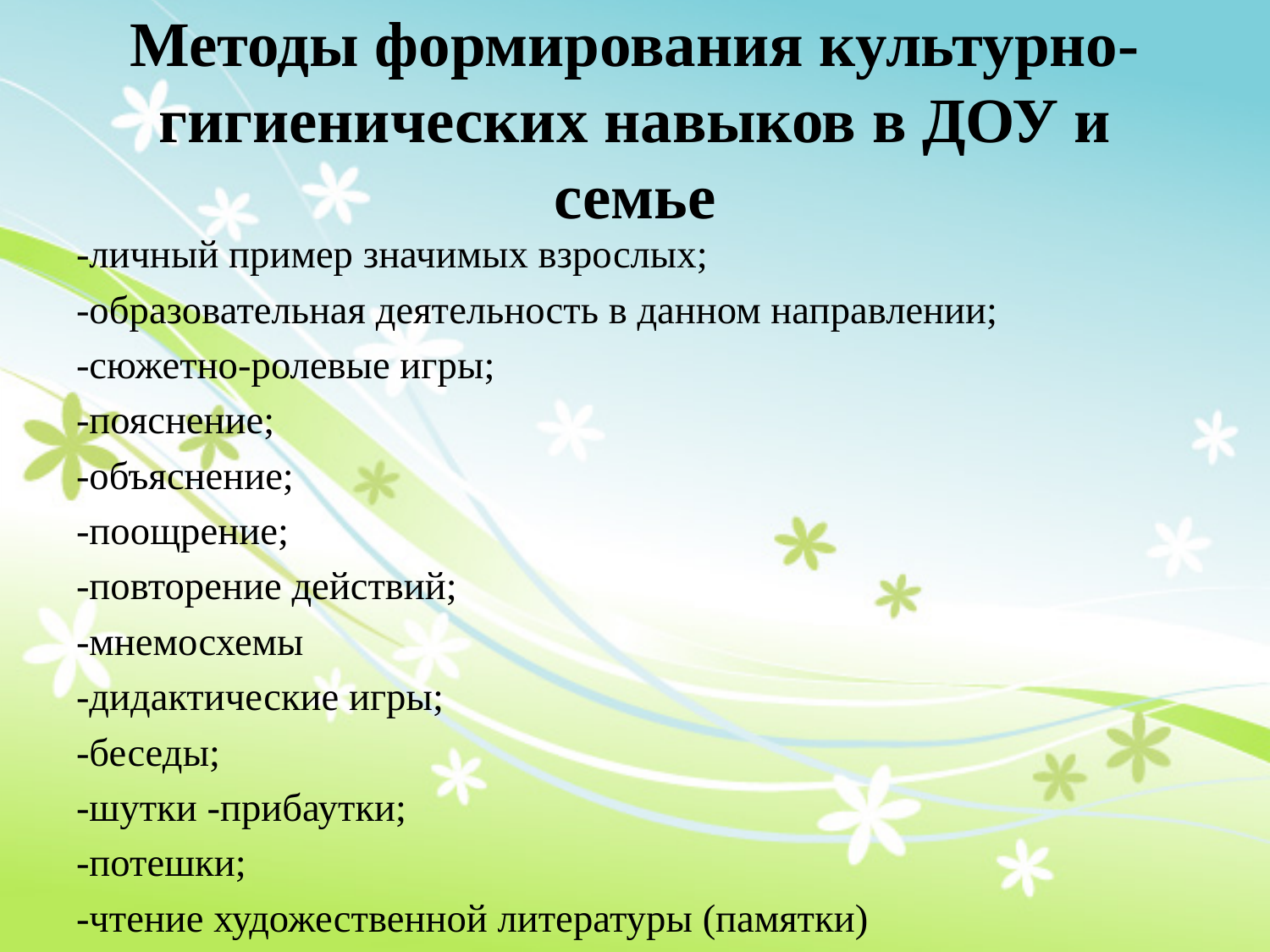

# Методы формирования культурно-гигиенических навыков в ДОУ и семье
-личный пример значимых взрослых;
-образовательная деятельность в данном направлении;
-сюжетно-ролевые игры;
-пояснение;
-объяснение;
-поощрение;
-повторение действий;
-мнемосхемы
-дидактические игры;
-беседы;
-шутки -прибаутки;
-потешки;
-чтение художественной литературы (памятки)